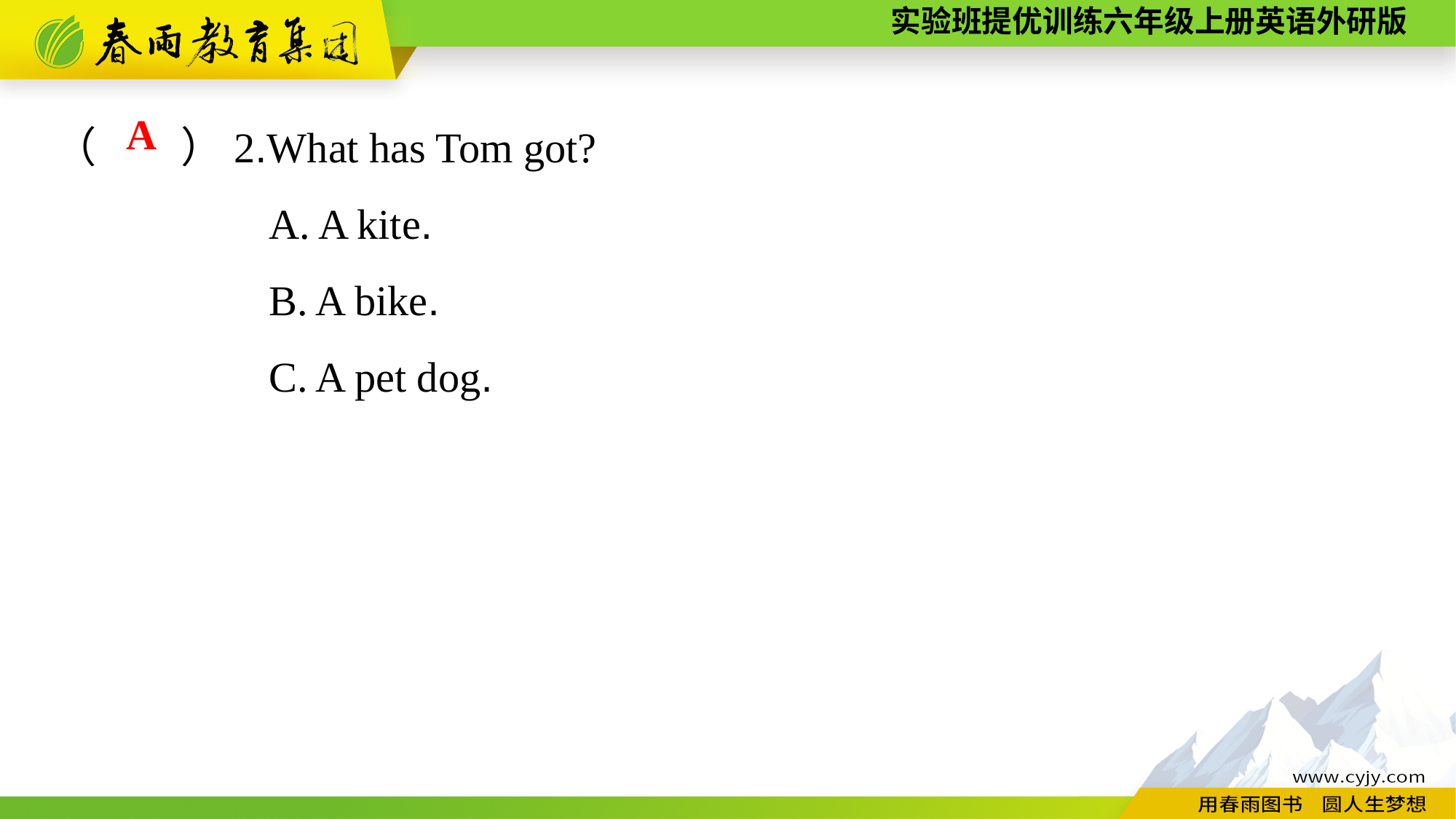

（　　）2.What has Tom got?
A. A kite.
B. A bike.
C. A pet dog.
A